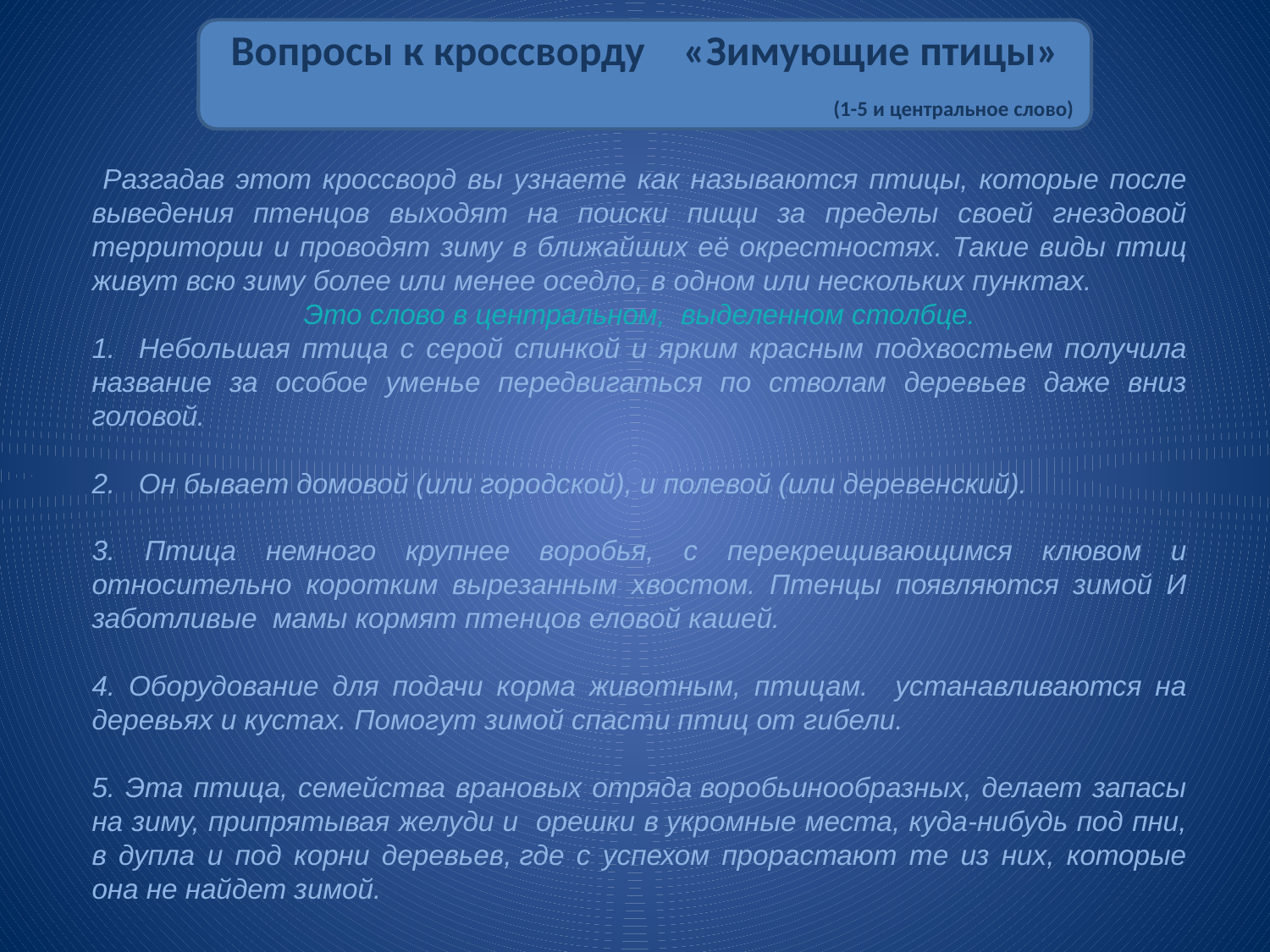

Разгадав этот кроссворд вы узнаете как называются птицы, которые после выведения птенцов выходят на поиски пищи за пределы своей гнездовой территории и проводят зиму в ближайших её окрестностях. Такие виды птиц живут всю зиму более или менее оседло, в одном или нескольких пунктах.
Это слово в центральном,  выделенном столбце.
1.  Небольшая птица с серой спинкой и ярким красным подхвостьем получила название за особое уменье передвигаться по стволам деревьев даже вниз головой.

2.   Он бывает домовой (или городской), и полевой (или деревенский).

3. Птица немного крупнее воробья, с перекрещивающимся клювом и относительно коротким вырезанным хвостом. Птенцы появляются зимой И заботливые  мамы кормят птенцов еловой кашей.

4. Оборудование для подачи корма животным, птицам.  устанавливаются на деревьях и кустах. Помогут зимой спасти птиц от гибели.

5. Эта птица, семейства врановых отряда воробьинообразных, делает запасы на зиму, припрятывая желуди и  орешки в укромные места, куда-нибудь под пни, в дупла и под корни деревьев, где с успехом прорастают те из них, которые она не найдет зимой.
Вопросы к кроссворду    «Зимующие птицы»
  (1-5 и центральное слово)